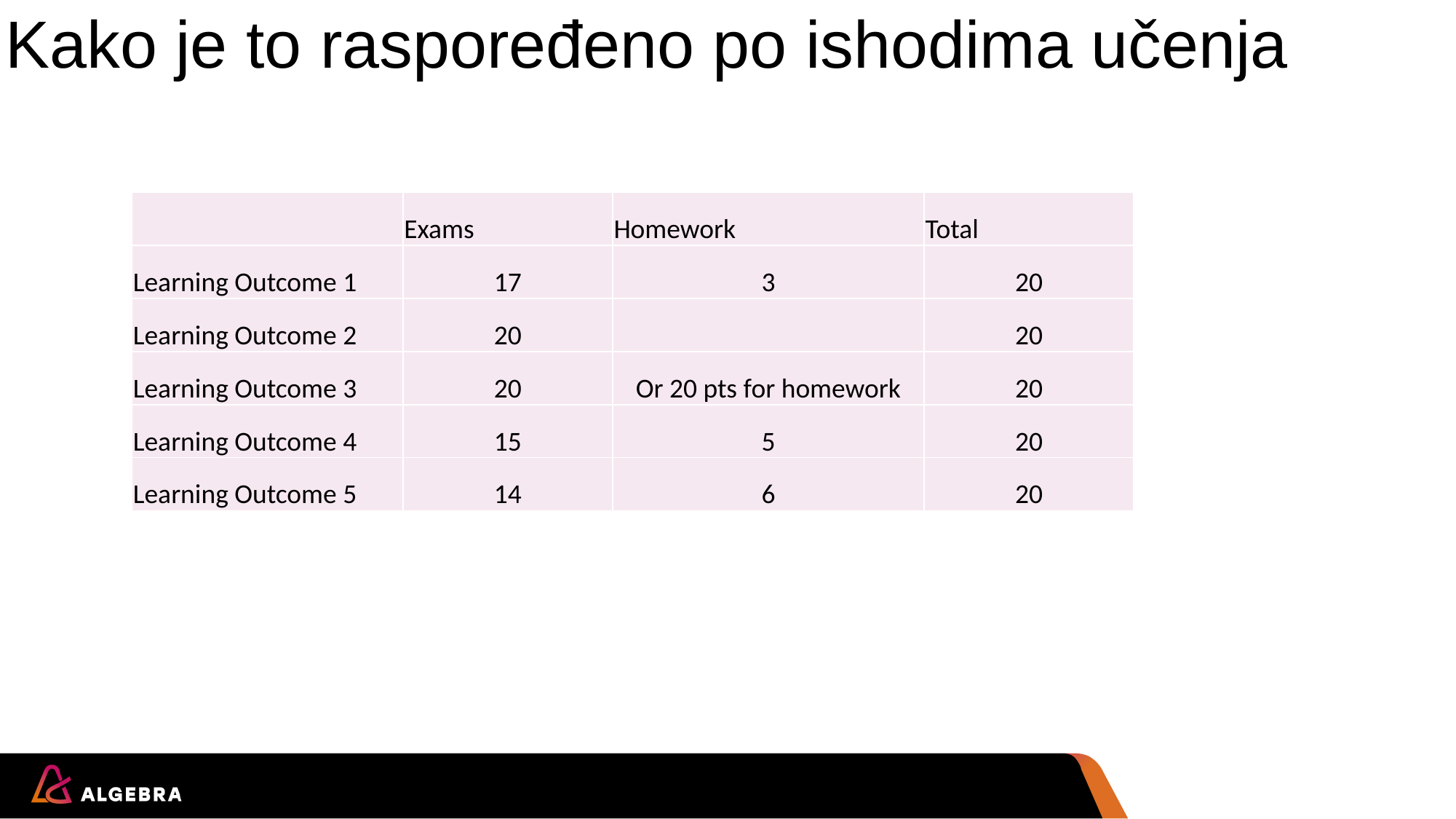

# Kako je to raspoređeno po ishodima učenja
|  | Exams | Homework | Total |
| --- | --- | --- | --- |
| Learning Outcome 1 | 17 | 3 | 20 |
| Learning Outcome 2 | 20 |  | 20 |
| Learning Outcome 3 | 20 | Or 20 pts for homework | 20 |
| Learning Outcome 4 | 15 | 5 | 20 |
| Learning Outcome 5 | 14 | 6 | 20 |